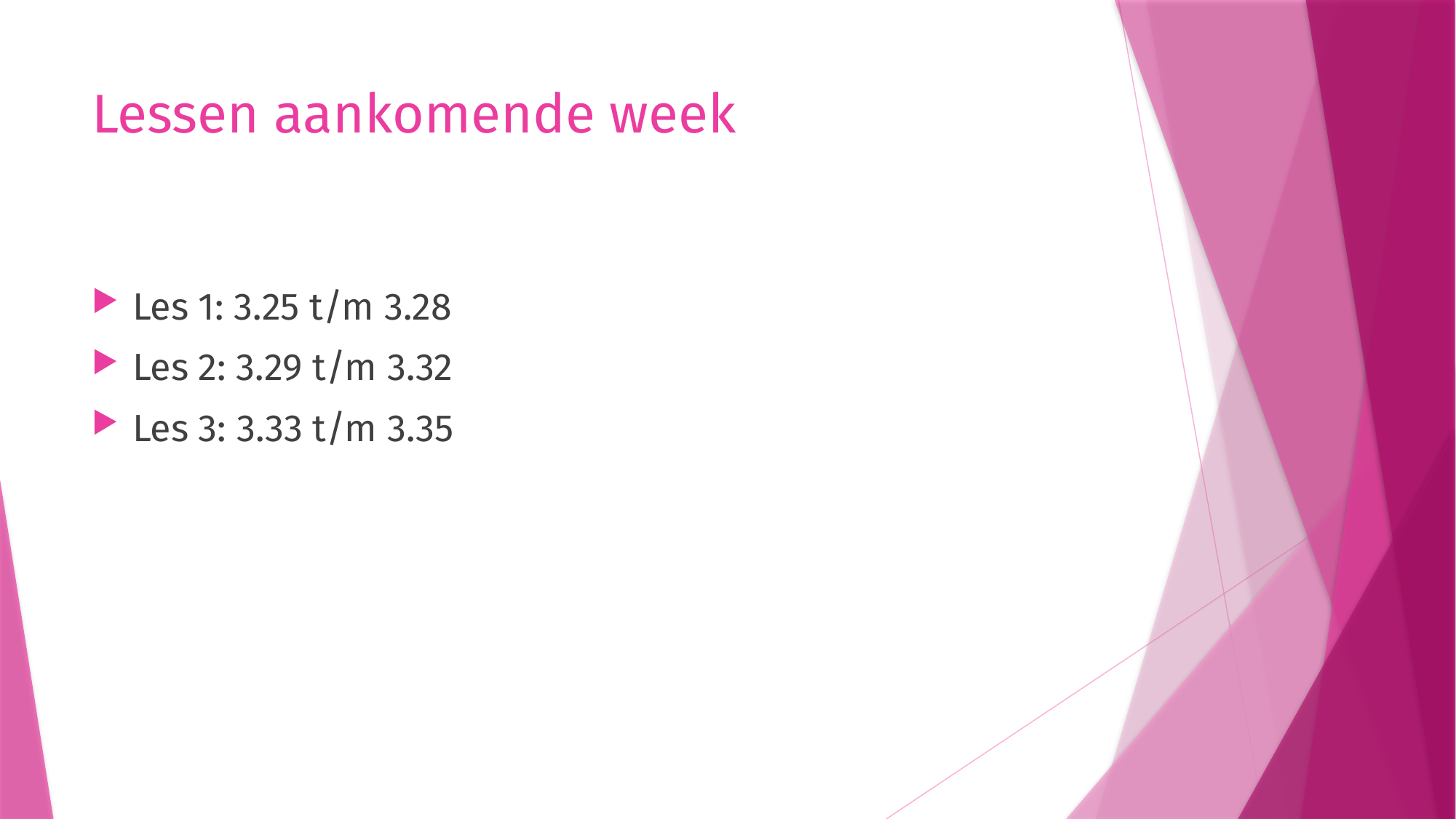

# Lessen aankomende week
Les 1: 3.25 t/m 3.28
Les 2: 3.29 t/m 3.32
Les 3: 3.33 t/m 3.35